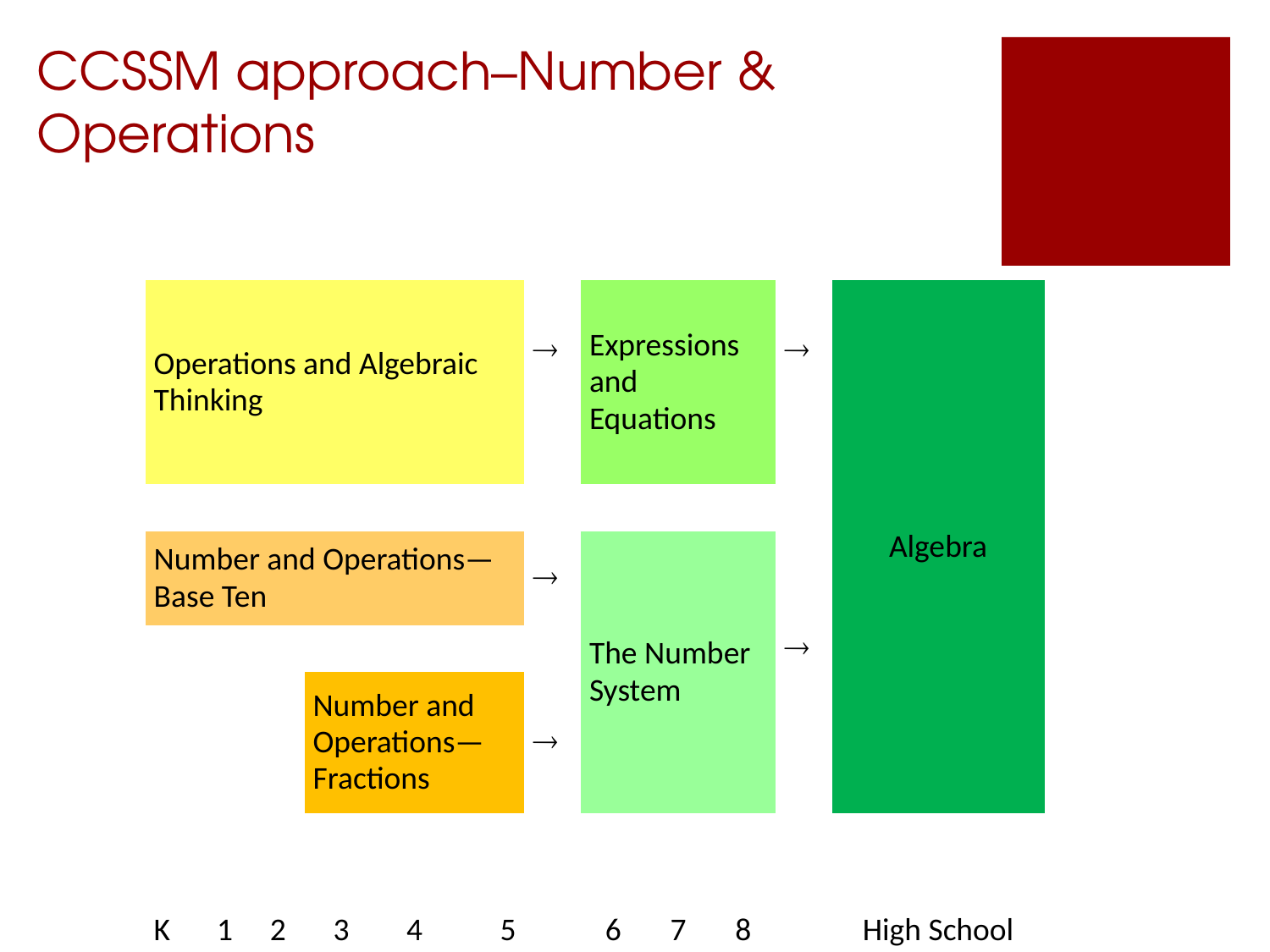

# CCSSM approach–Number & Operations
|  | Operations and Algebraic Thinking |  |  |  |  |  |  | Expressions and Equations |  |  |  | Algebra |
| --- | --- | --- | --- | --- | --- | --- | --- | --- | --- | --- | --- | --- |
|  |  |  |  |  |  |  | → |  |  |  | → |  |
|  |  |  |  |  |  |  |  |  |  |  |  |  |
|  |  |  |  |  |  |  |  |  |  |  |  |  |
|  | Number and Operations—Base Ten |  |  |  |  |  | → | The Number System |  |  |  |  |
|  |  |  |  |  |  |  |  |  |  |  | → |  |
|  |  |  |  | Number and Operations—Fractions |  |  | → |  |  |  |  |  |
|  |  |  |  |  |  |  |  |  |  |  |  |  |
|  |  |  |  |  |  |  |  |  |  |  |  |  |
|  | K | 1 | 2 | 3 | 4 | 5 |  | 6 | 7 | 8 |  | High School |